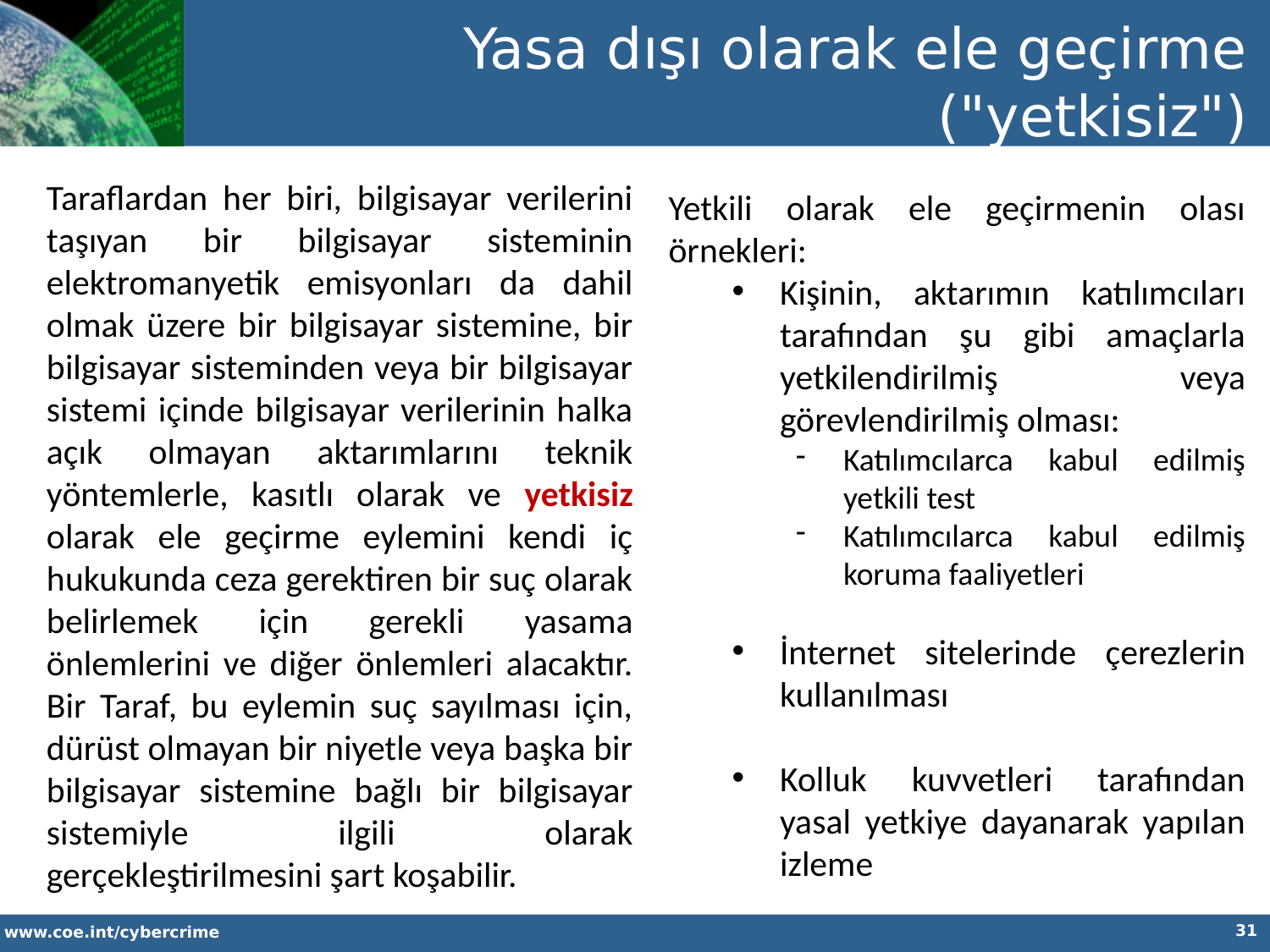

Yasa dışı olarak ele geçirme ("yetkisiz")
Taraflardan her biri, bilgisayar verilerini taşıyan bir bilgisayar sisteminin elektromanyetik emisyonları da dahil olmak üzere bir bilgisayar sistemine, bir bilgisayar sisteminden veya bir bilgisayar sistemi içinde bilgisayar verilerinin halka açık olmayan aktarımlarını teknik yöntemlerle, kasıtlı olarak ve yetkisiz olarak ele geçirme eylemini kendi iç hukukunda ceza gerektiren bir suç olarak belirlemek için gerekli yasama önlemlerini ve diğer önlemleri alacaktır. Bir Taraf, bu eylemin suç sayılması için, dürüst olmayan bir niyetle veya başka bir bilgisayar sistemine bağlı bir bilgisayar sistemiyle ilgili olarak gerçekleştirilmesini şart koşabilir.
Yetkili olarak ele geçirmenin olası örnekleri:
Kişinin, aktarımın katılımcıları tarafından şu gibi amaçlarla yetkilendirilmiş veya görevlendirilmiş olması:
Katılımcılarca kabul edilmiş yetkili test
Katılımcılarca kabul edilmiş koruma faaliyetleri

İnternet sitelerinde çerezlerin kullanılması

Kolluk kuvvetleri tarafından yasal yetkiye dayanarak yapılan izleme